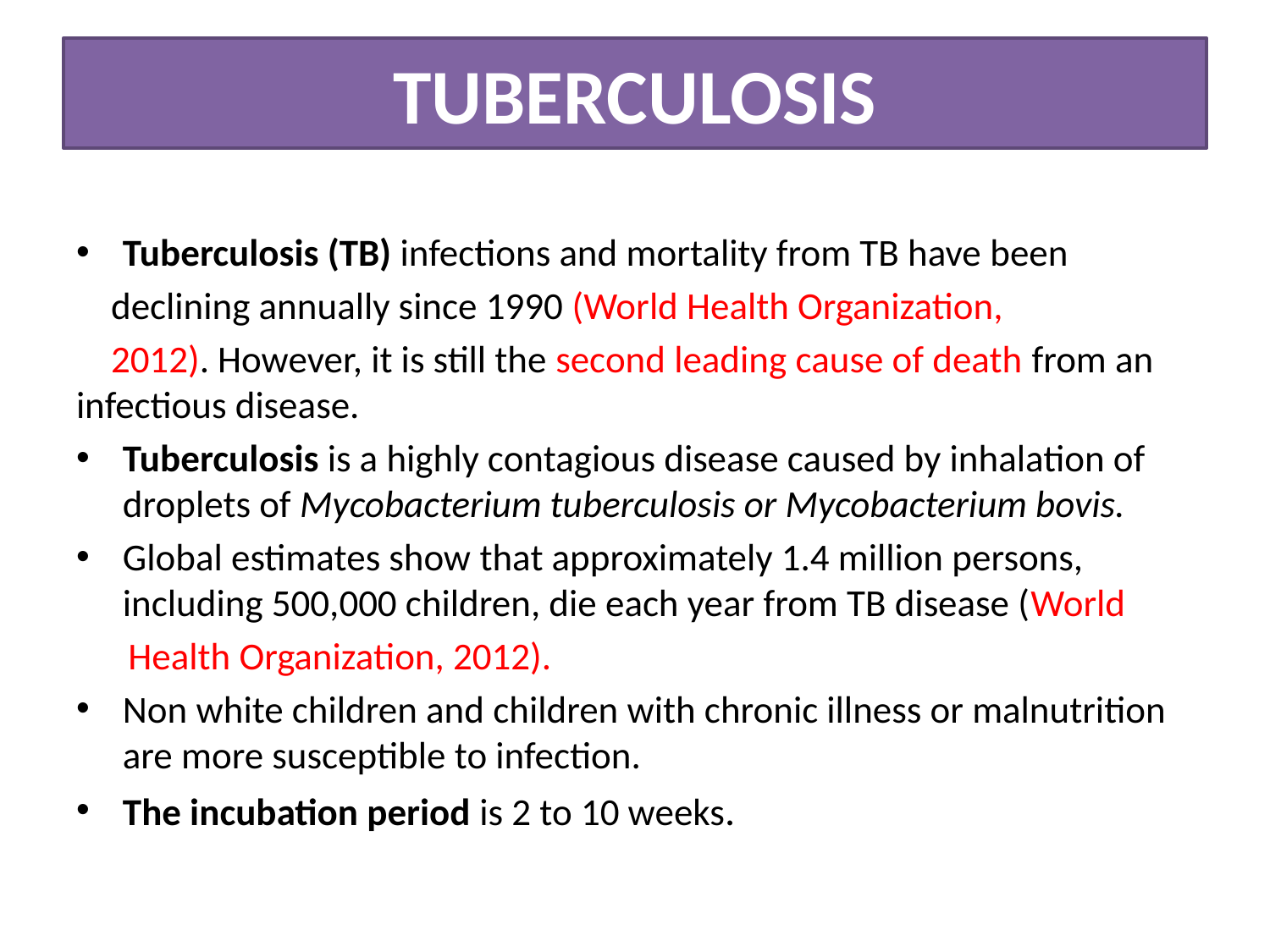

# TUBERCULOSIS
Tuberculosis (TB) infections and mortality from TB have been
    declining annually since 1990 (World Health Organization,
    2012). However, it is still the second leading cause of death from an        infectious disease.
Tuberculosis is a highly contagious disease caused by inhalation of droplets of Mycobacterium tuberculosis or Mycobacterium bovis.
Global estimates show that approximately 1.4 million persons, including 500,000 children, die each year from TB disease (World
      Health Organization, 2012).
Non white children and children with chronic illness or malnutrition are more susceptible to infection.
The incubation period is 2 to 10 weeks.